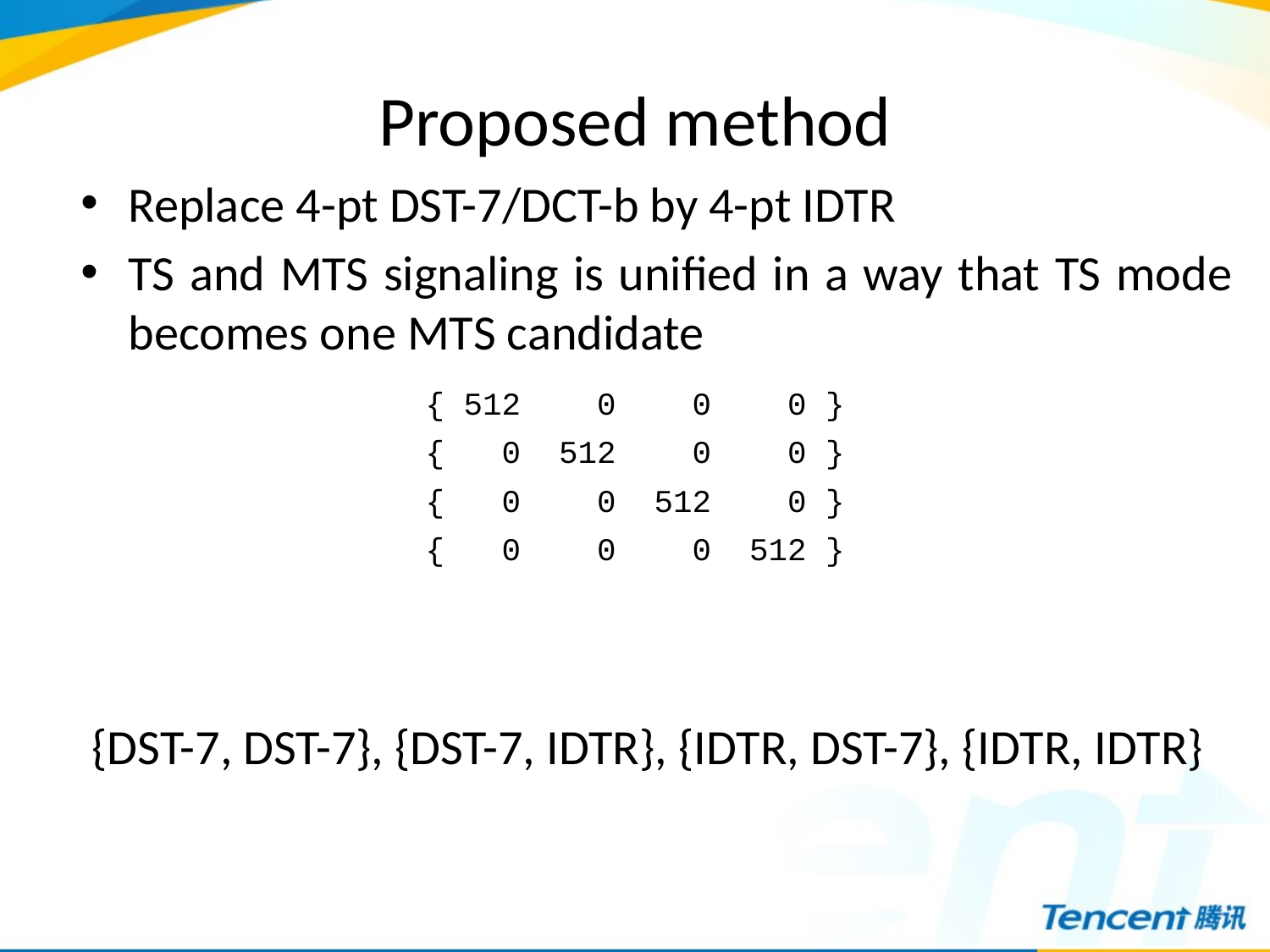

# Proposed method
Replace 4-pt DST-7/DCT-b by 4-pt IDTR
TS and MTS signaling is unified in a way that TS mode becomes one MTS candidate

 {DST-7, DST-7}, {DST-7, IDTR}, {IDTR, DST-7}, {IDTR, IDTR}

{ 512    0    0    0 }
{   0  512    0    0 }
{   0    0  512    0 }
{   0    0    0  512 }